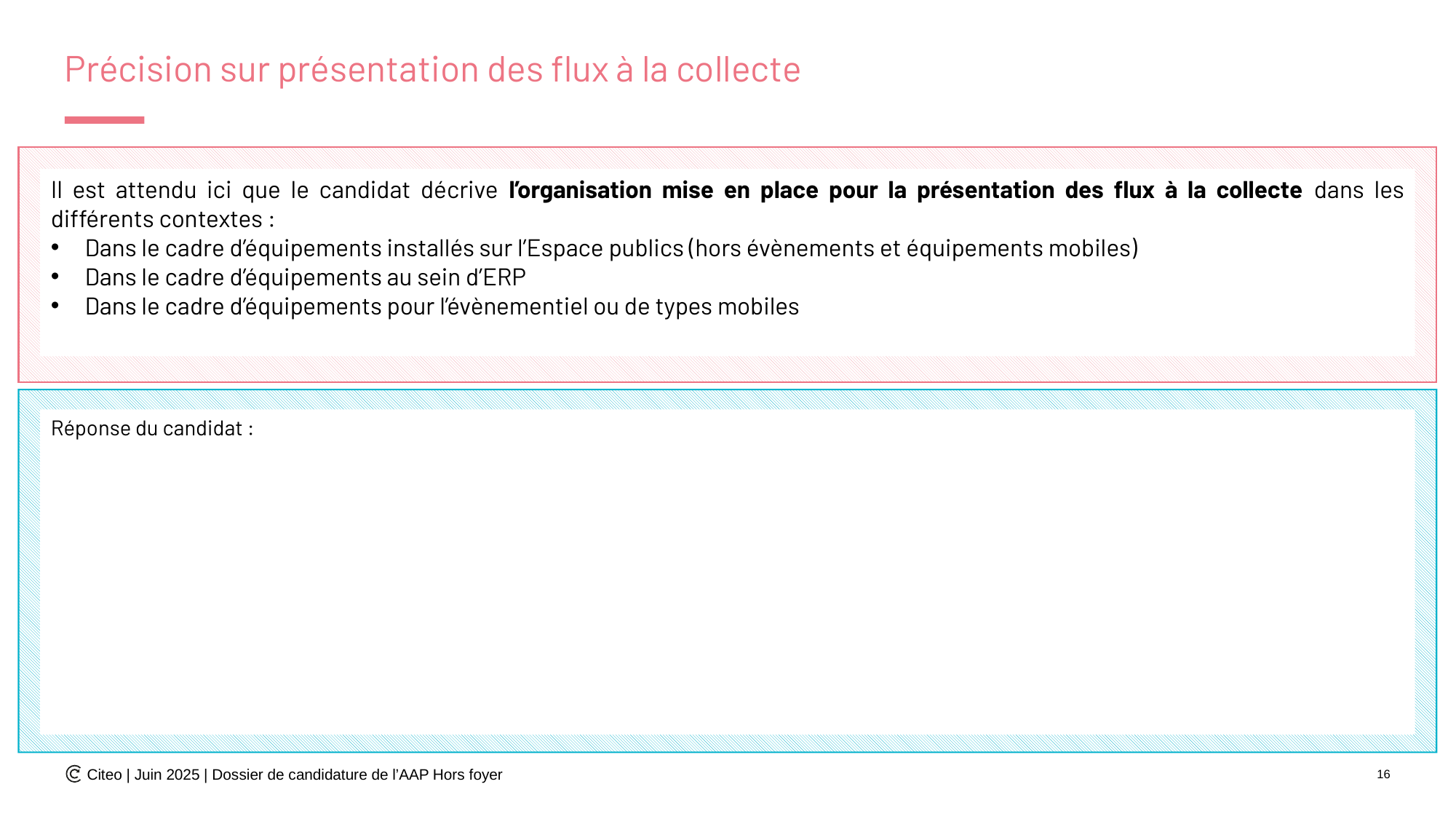

# Précision sur présentation des flux à la collecte

Il est attendu ici que le candidat décrive l’organisation mise en place pour la présentation des flux à la collecte dans les différents contextes :
Dans le cadre d’équipements installés sur l’Espace publics (hors évènements et équipements mobiles)
Dans le cadre d’équipements au sein d’ERP
Dans le cadre d’équipements pour l’évènementiel ou de types mobiles

(2 slides maximum)

Réponse du candidat :

Citeo | Juin 2025 | Dossier de candidature de l’AAP Hors foyer
16